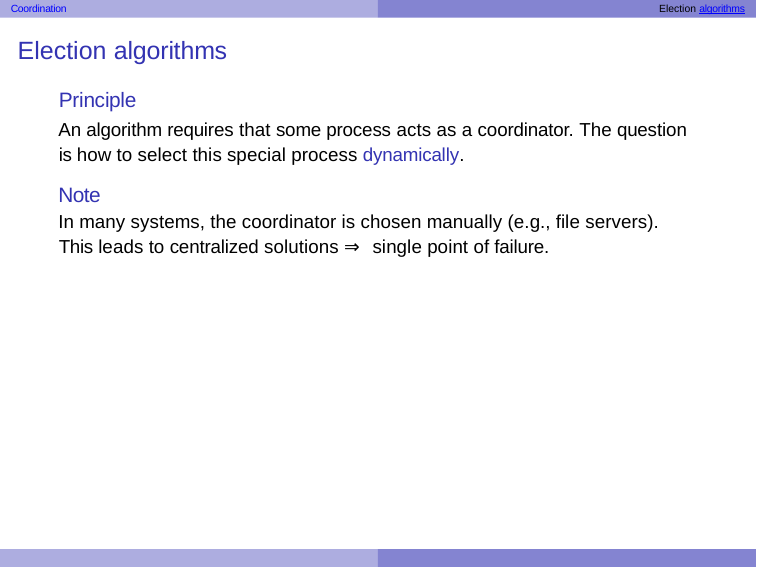

Coordination	Election algorithms
# Election algorithms
Principle
An algorithm requires that some process acts as a coordinator. The question is how to select this special process dynamically.
Note
In many systems, the coordinator is chosen manually (e.g., file servers). This leads to centralized solutions ⇒ single point of failure.